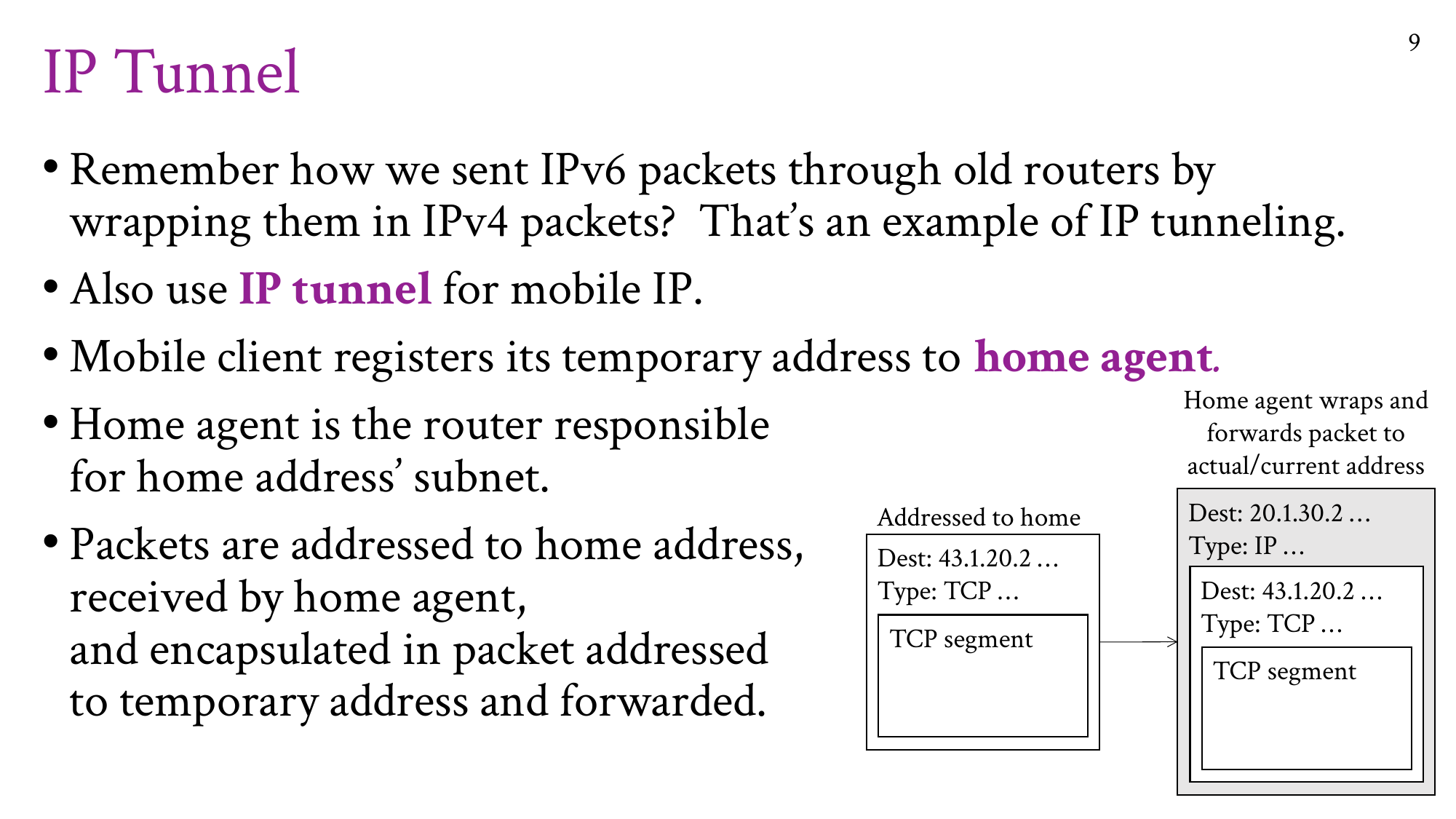

# IP Tunnel
Remember how we sent IPv6 packets through old routers by wrapping them in IPv4 packets?  That’s an example of IP tunneling.
Also use IP tunnel for mobile IP.
Mobile client registers its temporary address to home agent.
Home agent is the router responsible
for home address’ subnet.
Packets are addressed to home address,
received by home agent,
and encapsulated in packet addressed
to temporary address and forwarded.
Home agent wraps and forwards packet to actual/current address
Dest: 20.1.30.2 …
Type: IP …
Dest: 43.1.20.2 …
Type: TCP …
TCP segment
Addressed to home
Dest: 43.1.20.2 …
Type: TCP …
TCP segment